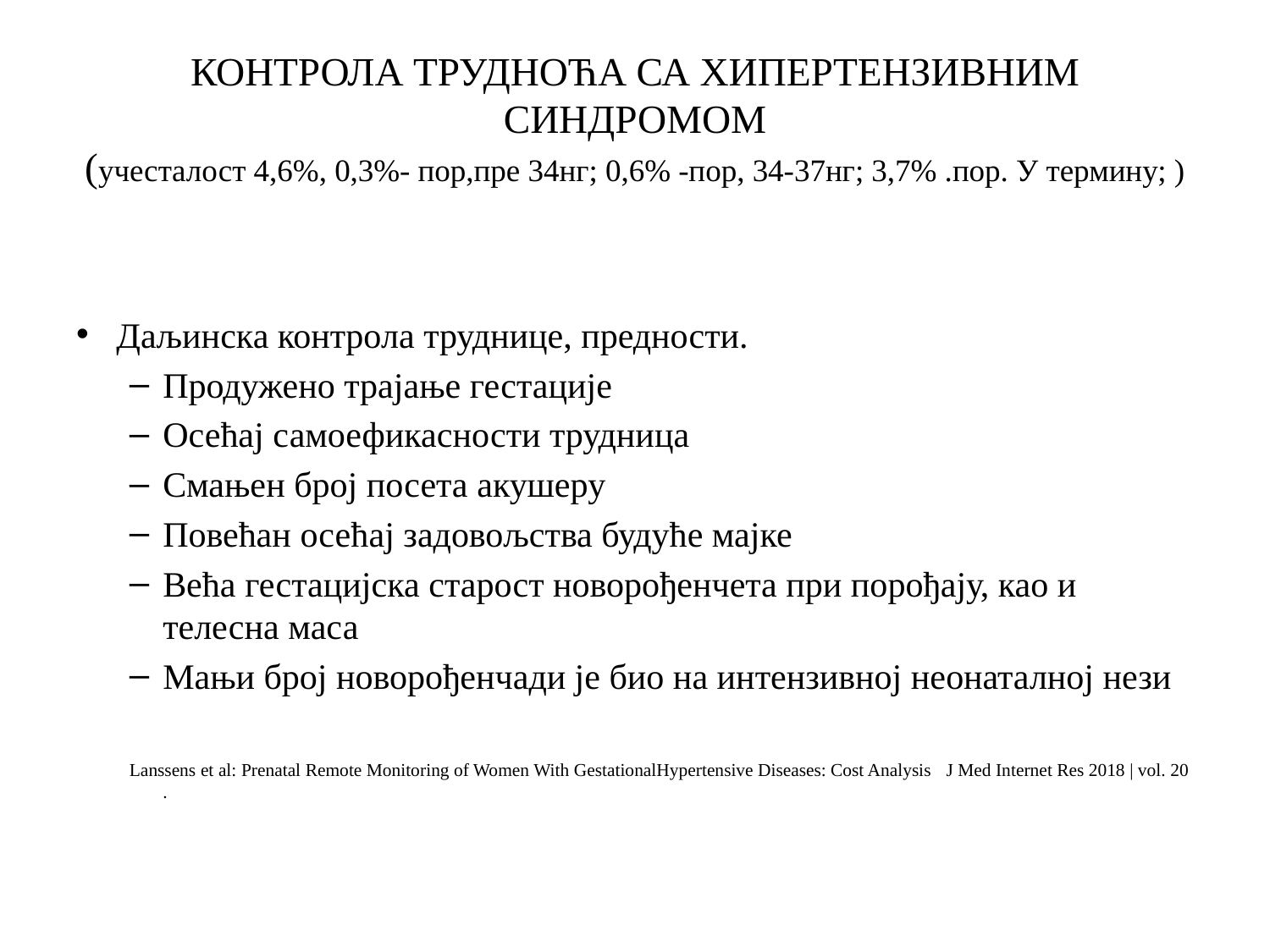

# КОНТРОЛА ТРУДНОЋА СА ХИПЕРТЕНЗИВНИМ СИНДРОМОМ (учесталост 4,6%, 0,3%- пор,пре 34нг; 0,6% -пор, 34-37нг; 3,7% .пор. У термину; )
Даљинска контрола труднице, предности.
Продужено трајање гестације
Осећај самоефикасности трудница
Смањен број посета акушеру
Повећан осећај задовољства будуће мајке
Већа гестацијска старост новорођенчета при порођају, као и телесна маса
Мањи број новорођенчади је био на интензивној неонаталној нези

Lanssens et al: Prenatal Remote Monitoring of Women With GestationalHypertensive Diseases: Cost Analysis   J Med Internet Res 2018 | vol. 20 .